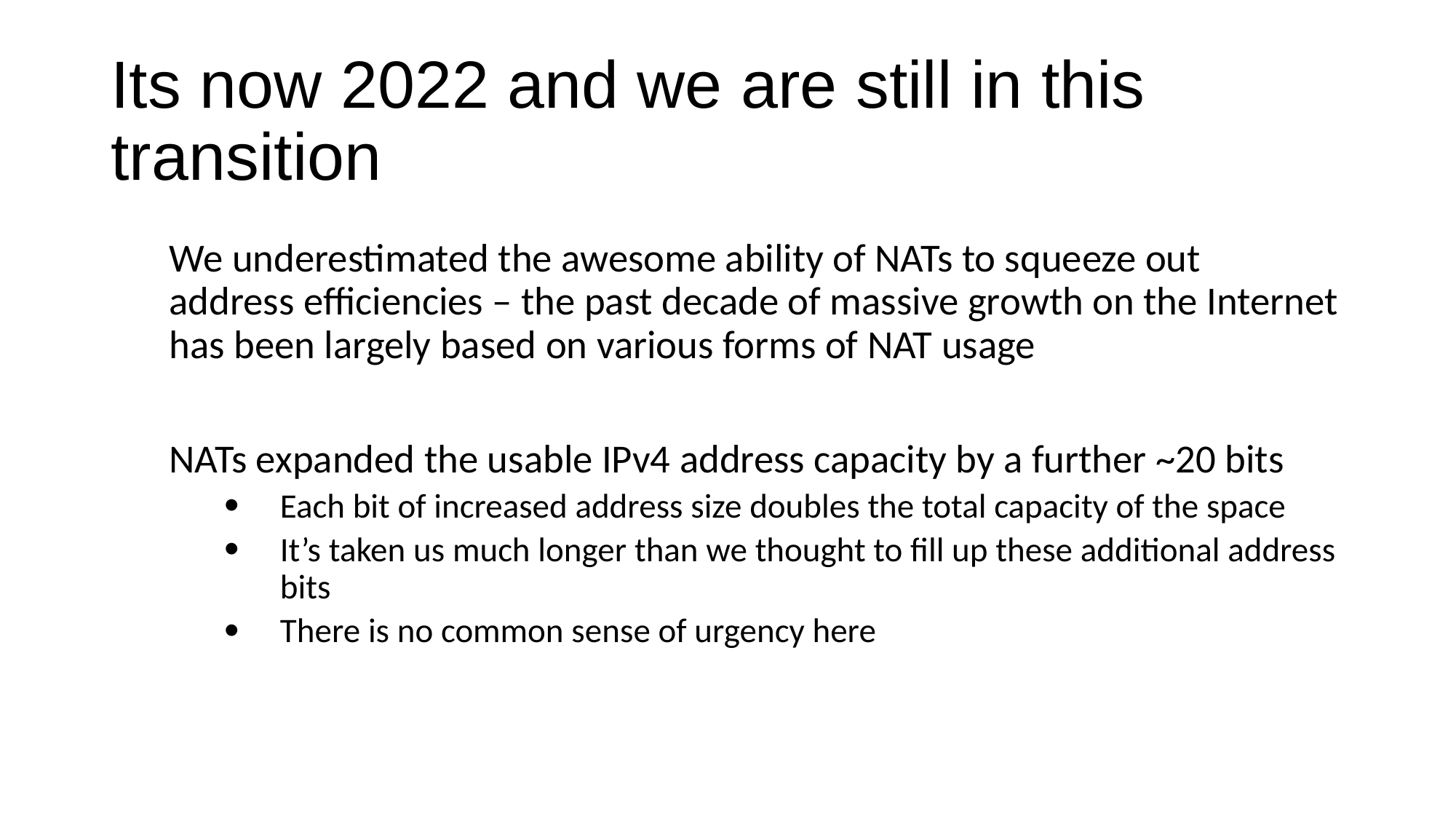

# Its now 2022 and we are still in this transition
We underestimated the awesome ability of NATs to squeeze out  address efficiencies – the past decade of massive growth on the Internet has been largely based on various forms of NAT usage

NATs expanded the usable IPv4 address capacity by a further ~20 bits
Each bit of increased address size doubles the total capacity of the space
It’s taken us much longer than we thought to fill up these additional address bits
There is no common sense of urgency here